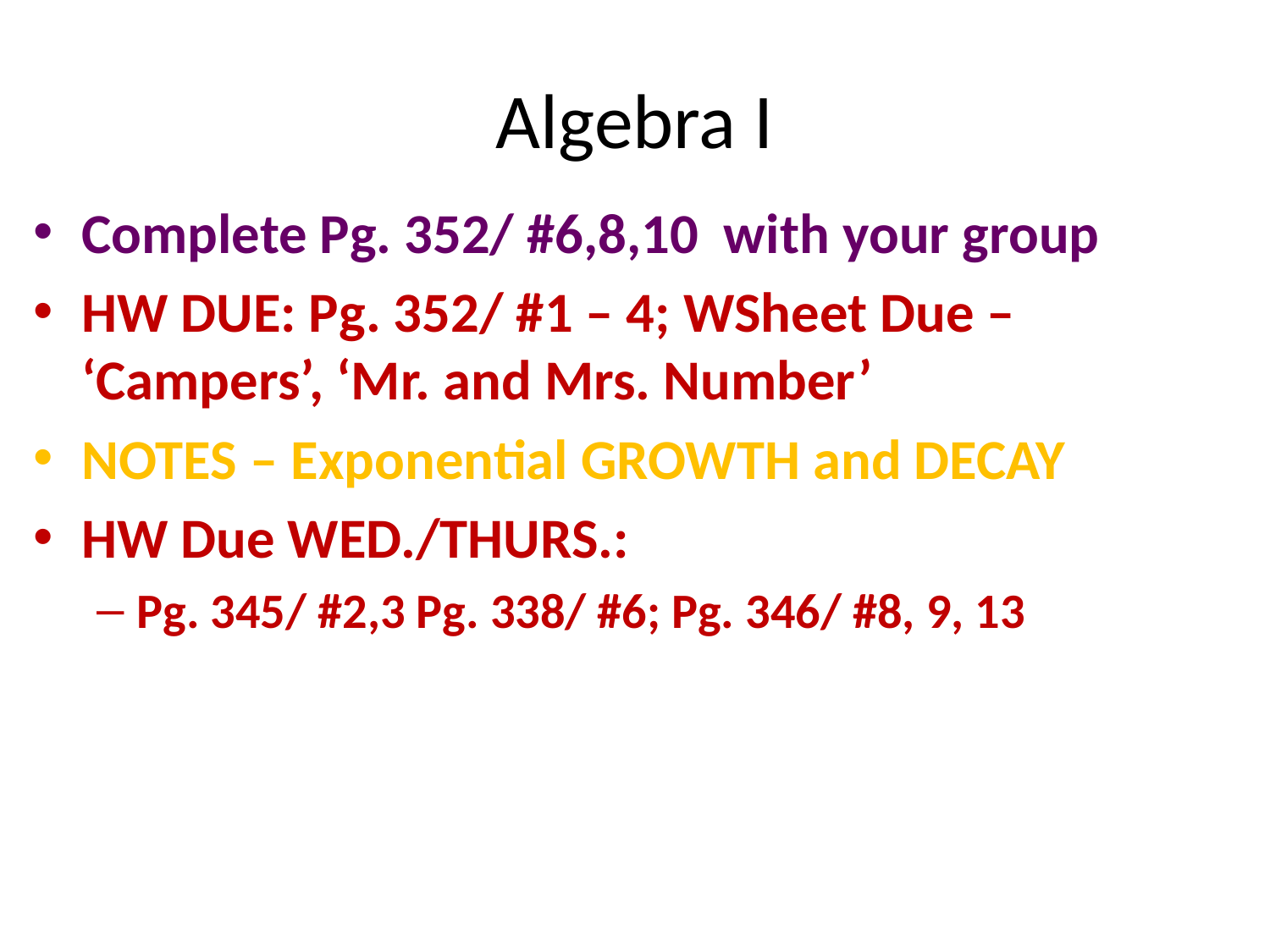

# Algebra I
Complete Pg. 352/ #6,8,10  with your group
HW DUE: Pg. 352/ #1 – 4; WSheet Due – ‘Campers’, ‘Mr. and Mrs. Number’
NOTES – Exponential GROWTH and DECAY
HW Due WED./THURS.:
Pg. 345/ #2,3 Pg. 338/ #6; Pg. 346/ #8, 9, 13